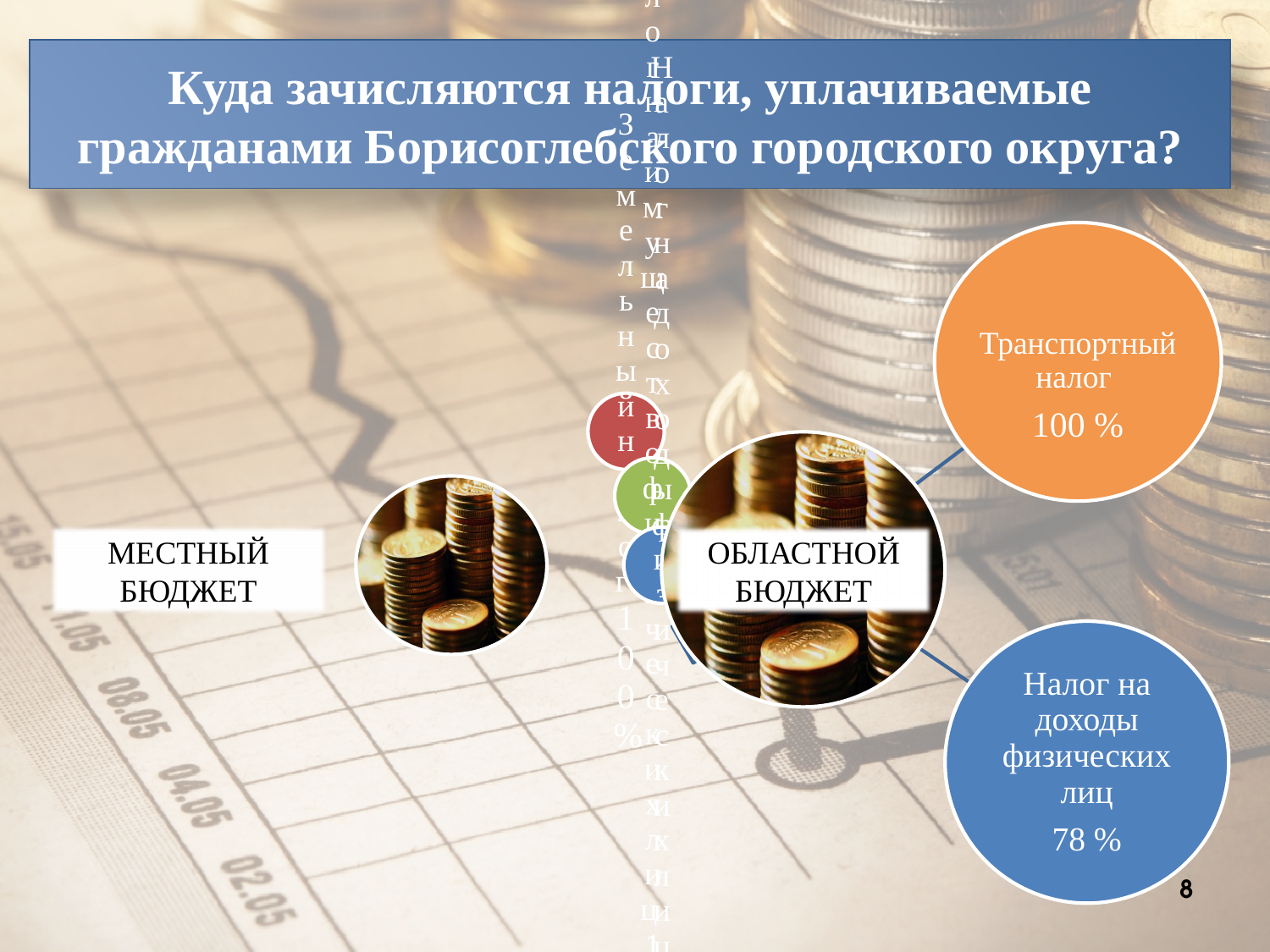

Куда зачисляются налоги, уплачиваемые гражданами Борисоглебского городского округа?

Транспортный налог
100 %
Налог на доходы физических лиц
78 %
100 %
100 %
МЕСТНЫЙ
БЮДЖЕТ
ОБЛАСТНОЙ БЮДЖЕТ
8